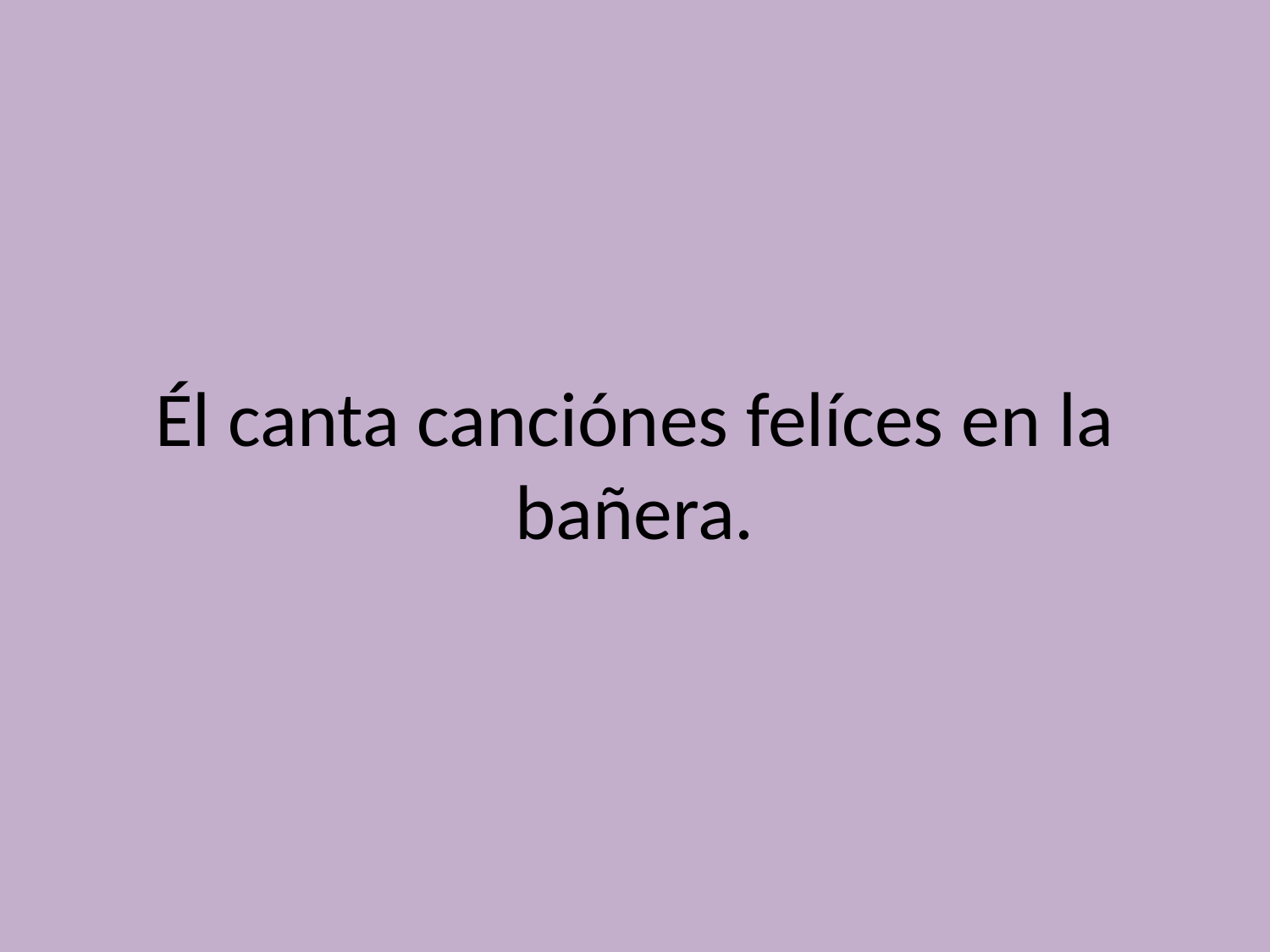

# Él canta canciónes felíces en la bañera.